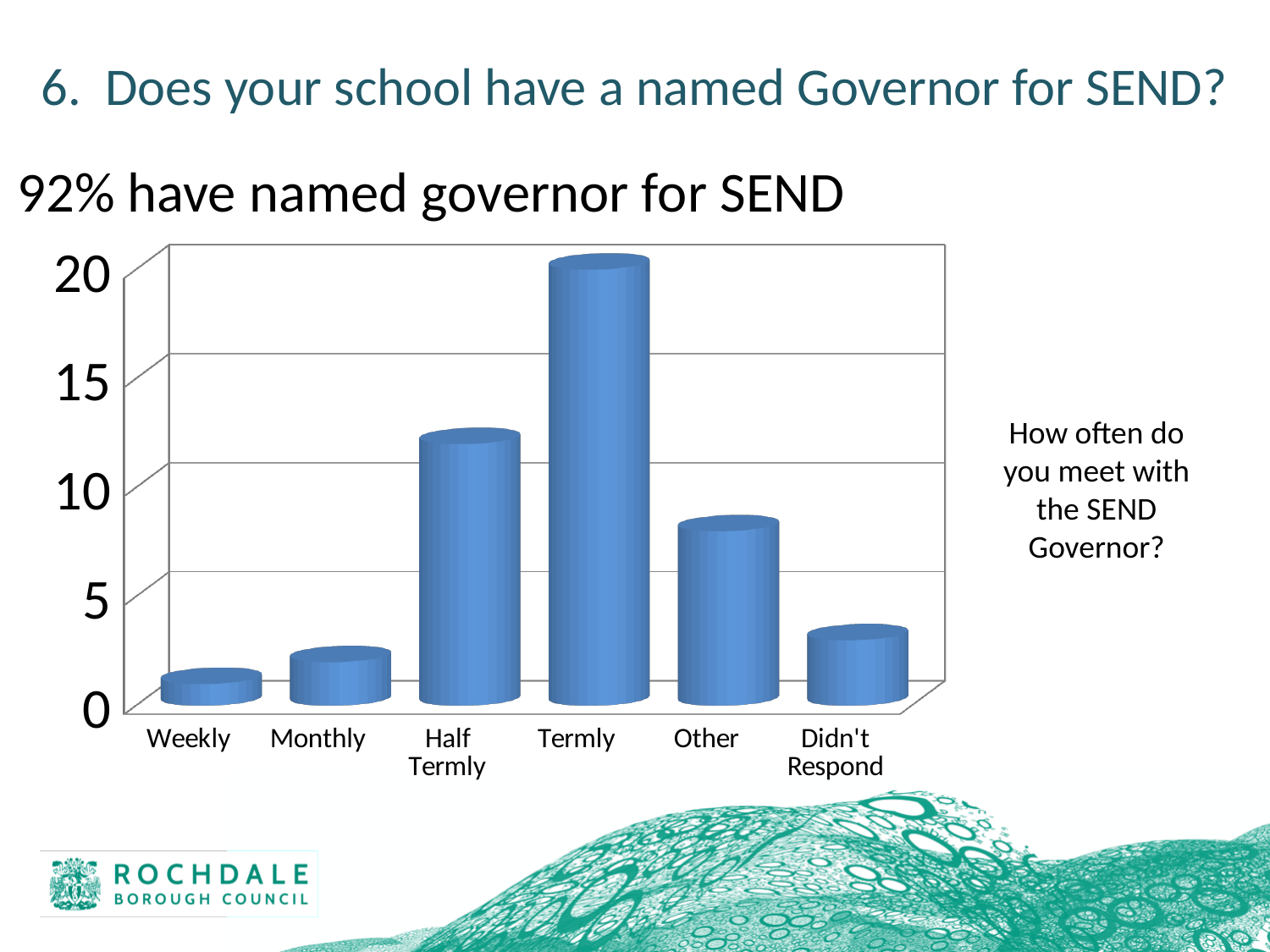

6.  Does your school have a named Governor for SEND?
92% have named governor for SEND

[unsupported chart]

How often do you meet with the SEND Governor?